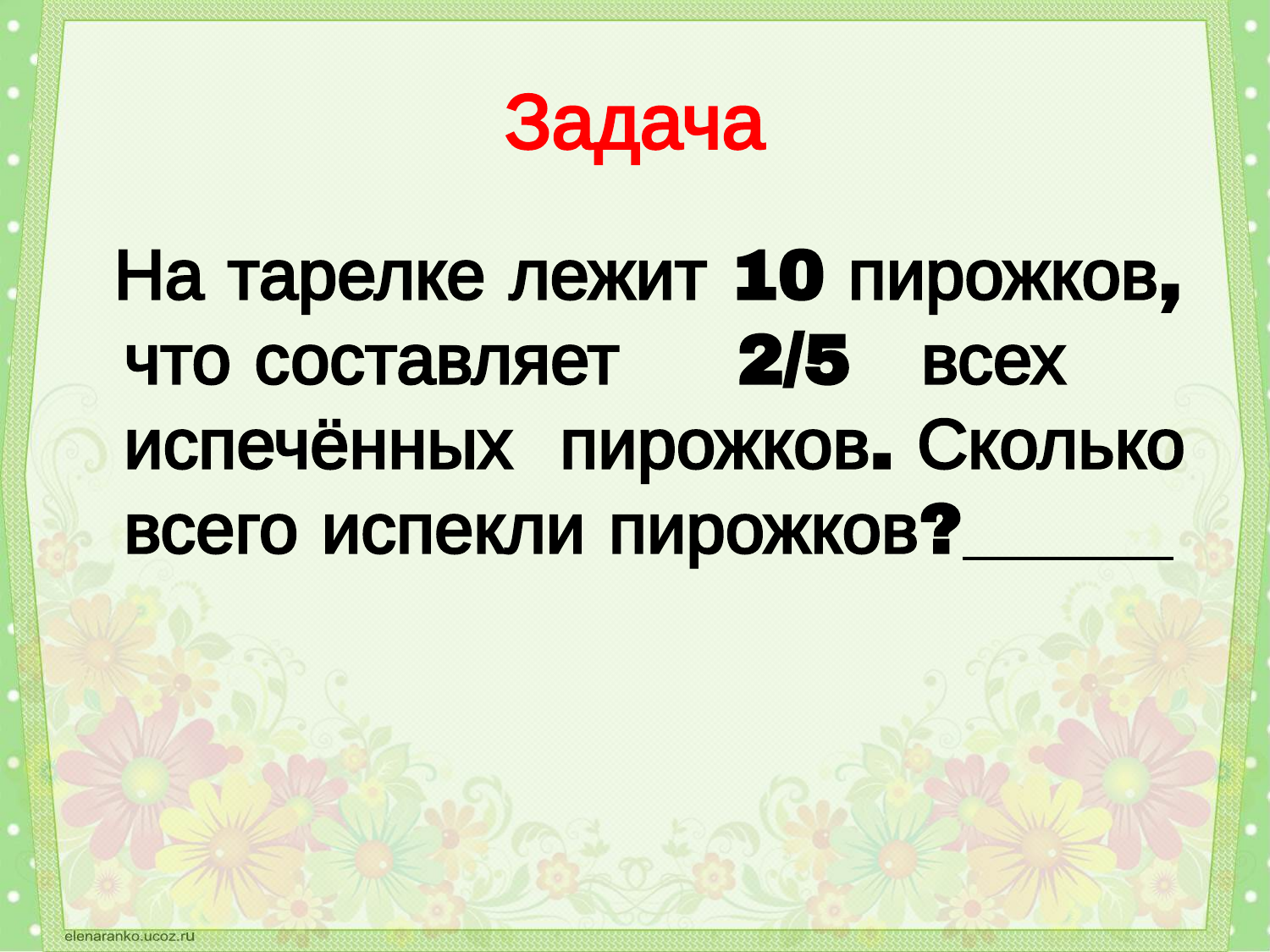

# Задача
  На тарелке лежит 10 пирожков, что составляет     2/5   всех испечённых  пирожков. Сколько всего испекли пирожков?